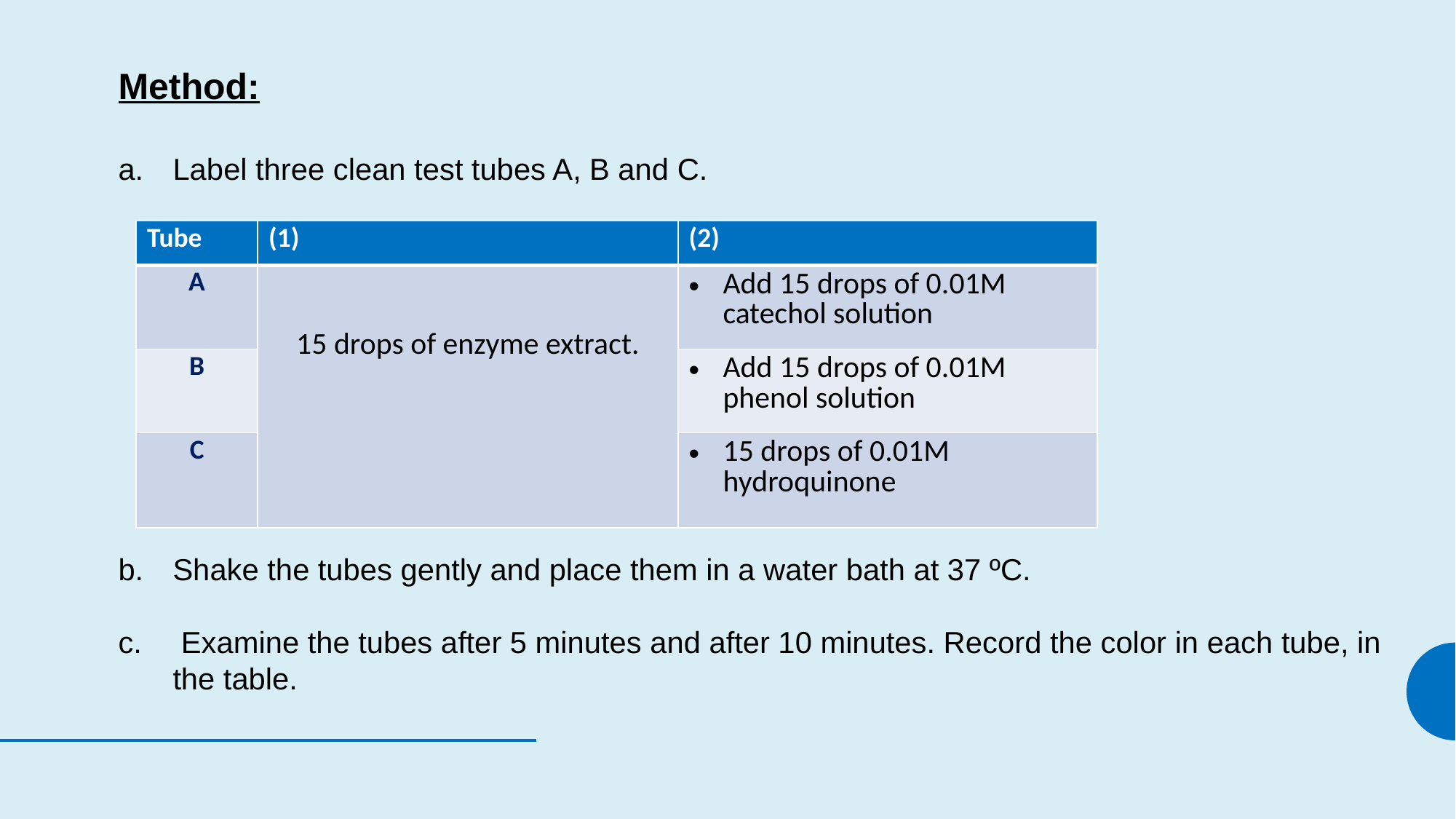

Method:

Label three clean test tubes A, B and C.

Shake the tubes gently and place them in a water bath at 37 ºC.

 Examine the tubes after 5 minutes and after 10 minutes. Record the color in each tube, in the table.
| Tube | (1) | (2) |
| --- | --- | --- |
| A | 15 drops of enzyme extract. | Add 15 drops of 0.01M catechol solution |
| B |  | Add 15 drops of 0.01M phenol solution |
| C |  | 15 drops of 0.01M hydroquinone |